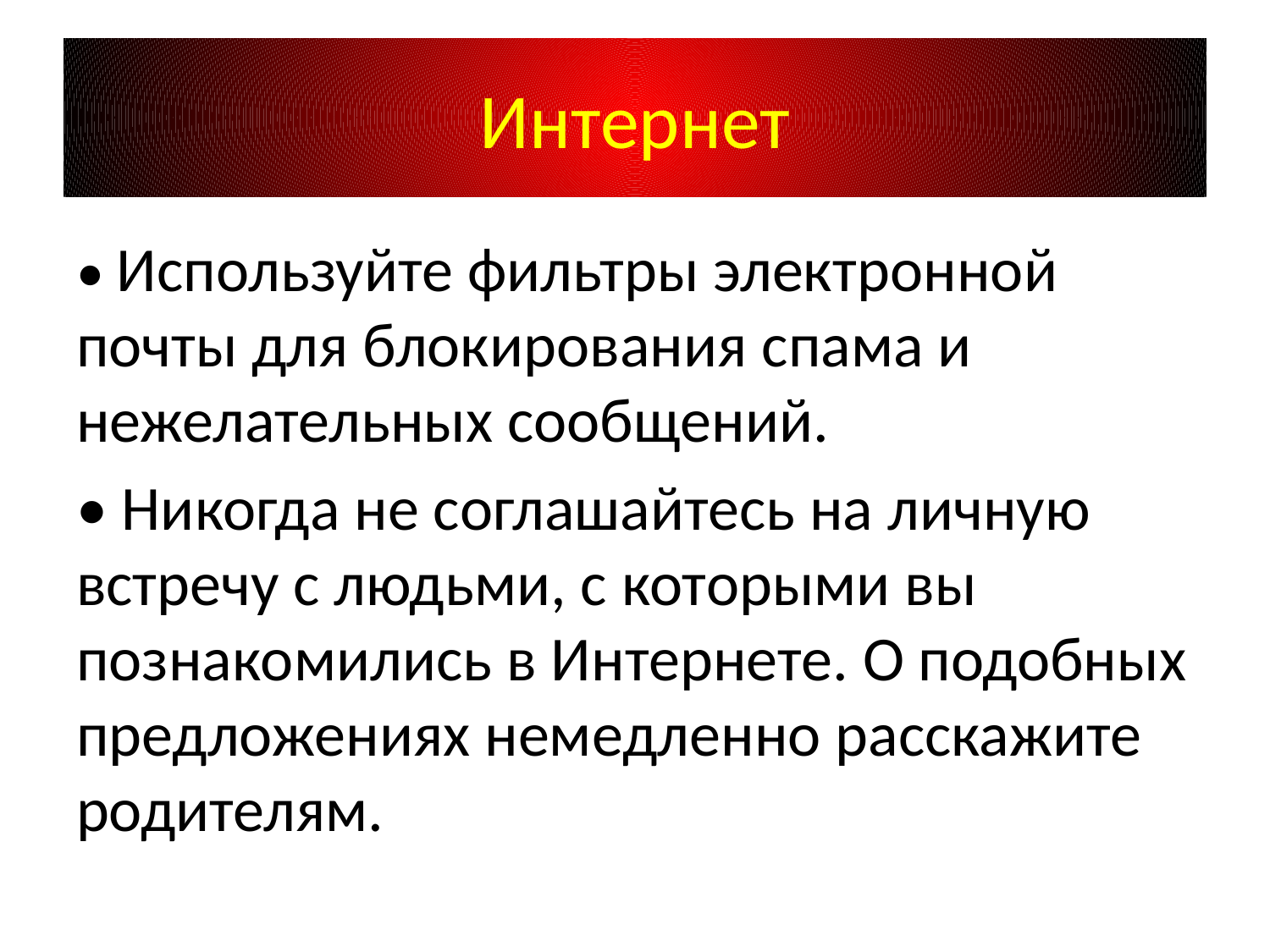

# Интернет
• Используйте фильтры электронной почты для блокирования спама и нежелательных сообщений.
• Никогда не соглашайтесь на личную встречу с людьми, с которыми вы познакомились в Интернете. О подобных предложениях немедленно расскажите родителям.